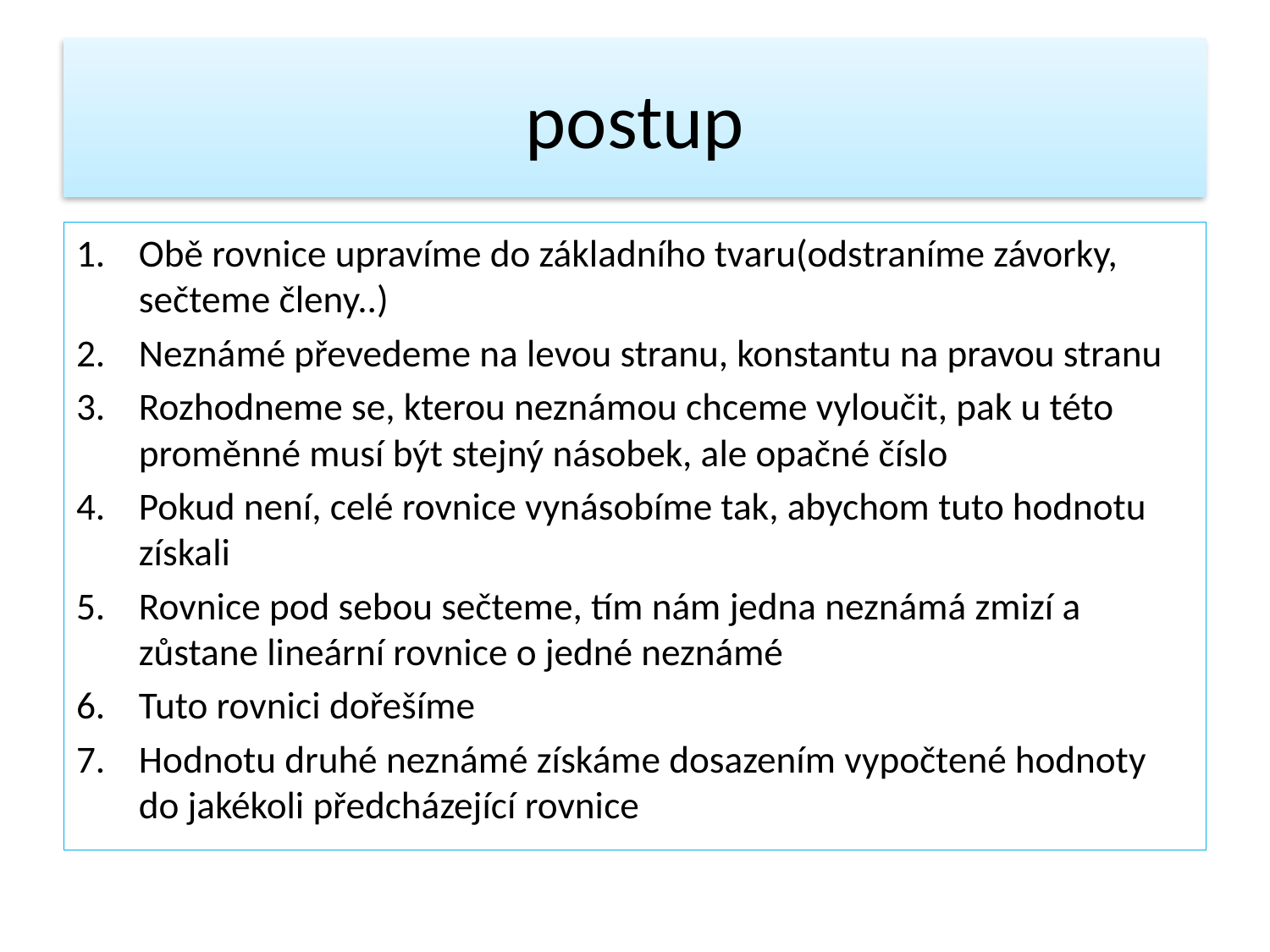

# postup
Obě rovnice upravíme do základního tvaru(odstraníme závorky, sečteme členy..)
Neznámé převedeme na levou stranu, konstantu na pravou stranu
Rozhodneme se, kterou neznámou chceme vyloučit, pak u této proměnné musí být stejný násobek, ale opačné číslo
Pokud není, celé rovnice vynásobíme tak, abychom tuto hodnotu získali
Rovnice pod sebou sečteme, tím nám jedna neznámá zmizí a zůstane lineární rovnice o jedné neznámé
Tuto rovnici dořešíme
Hodnotu druhé neznámé získáme dosazením vypočtené hodnoty do jakékoli předcházející rovnice